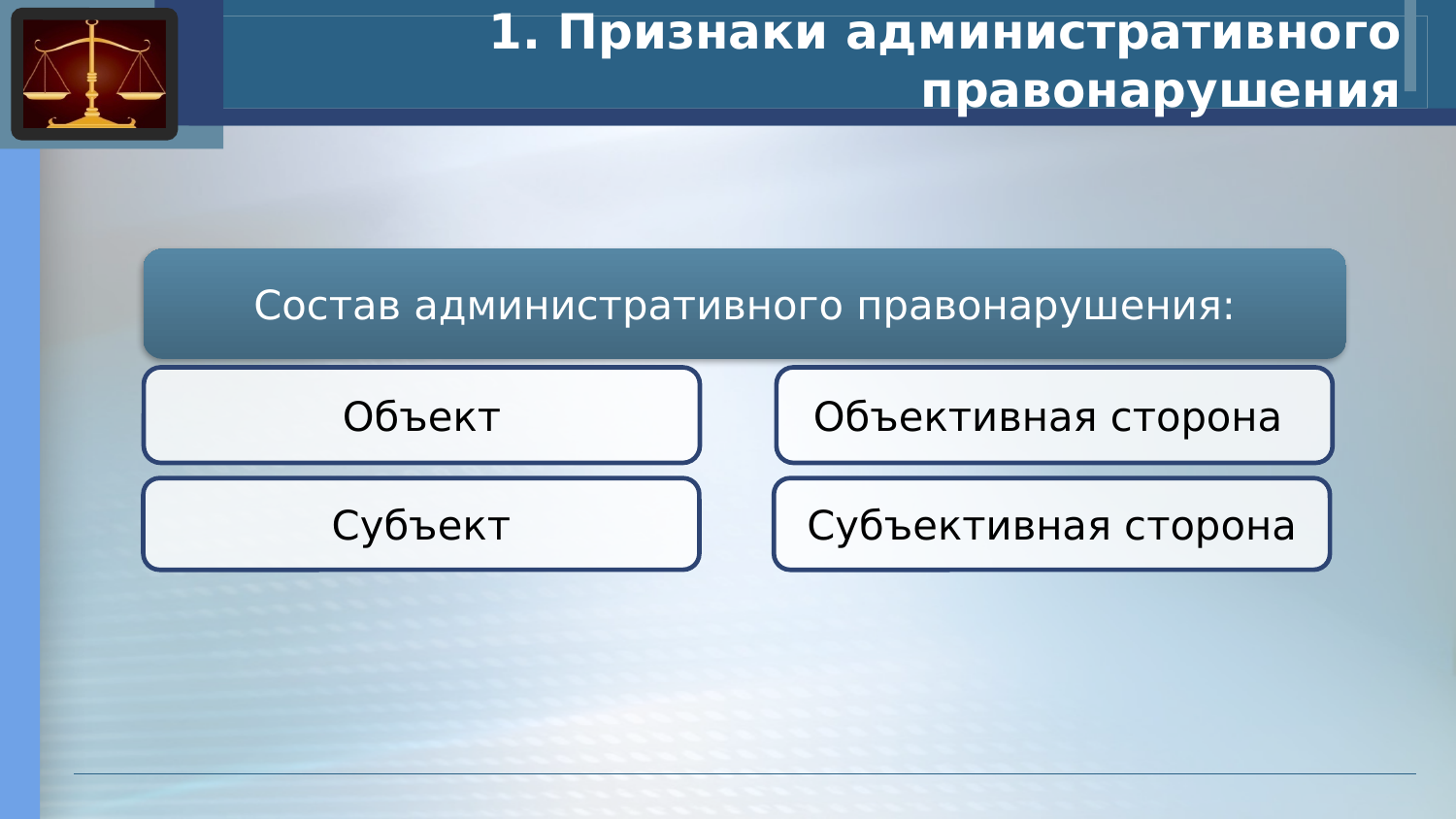

# 1. Признаки административного правонарушения
Состав административного правонарушения:
Объект
Объективная сторона
Субъект
Субъективная сторона
3